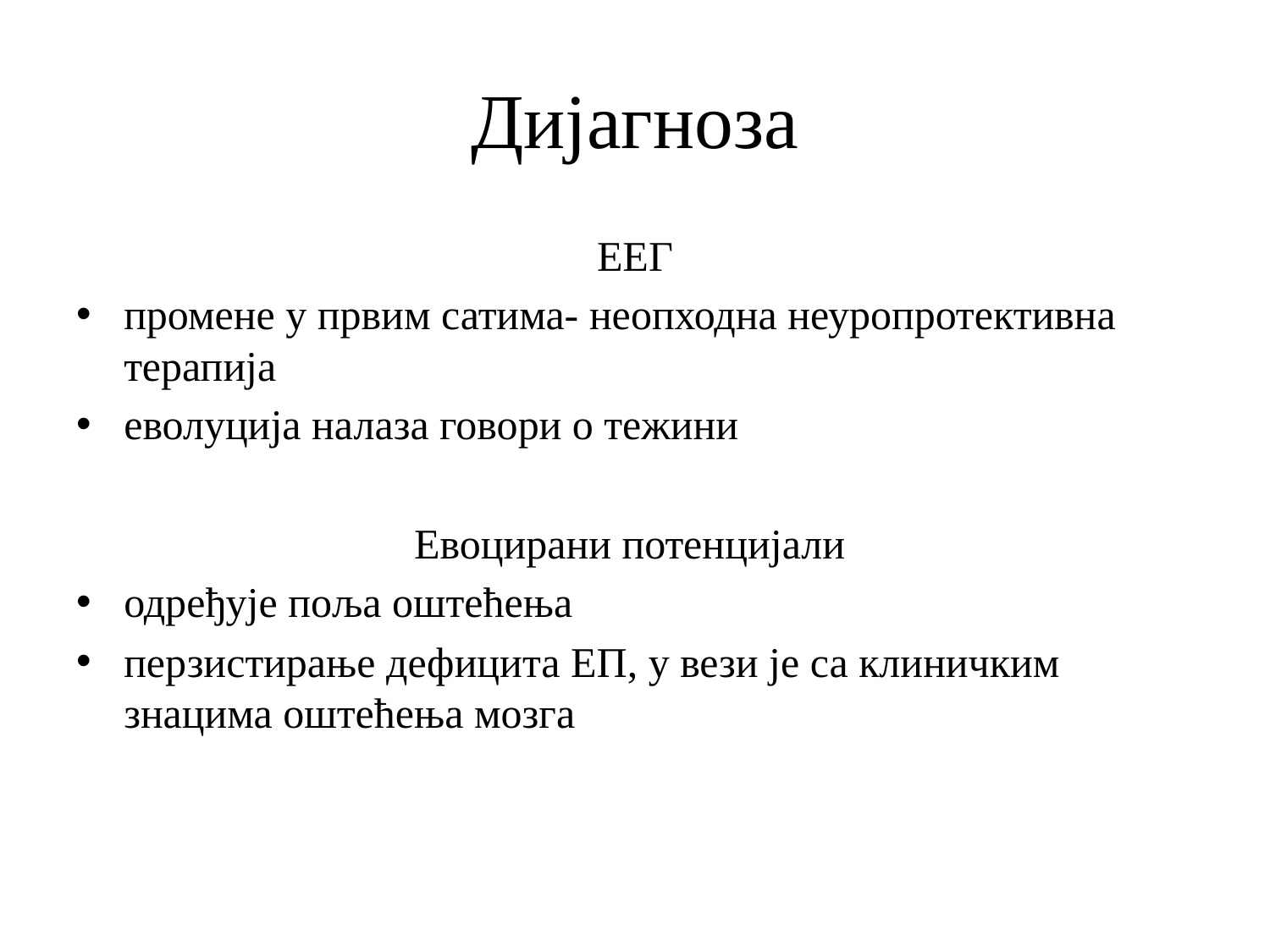

# Дијагноза
ЕЕГ
промене у првим сатима- неопходна неуропротективна терапија
еволуција налаза говори о тежини

Евоцирани потенцијали
одређује поља оштећења
перзистирање дефицита ЕП, у вези је са клиничким знацима оштећења мозга